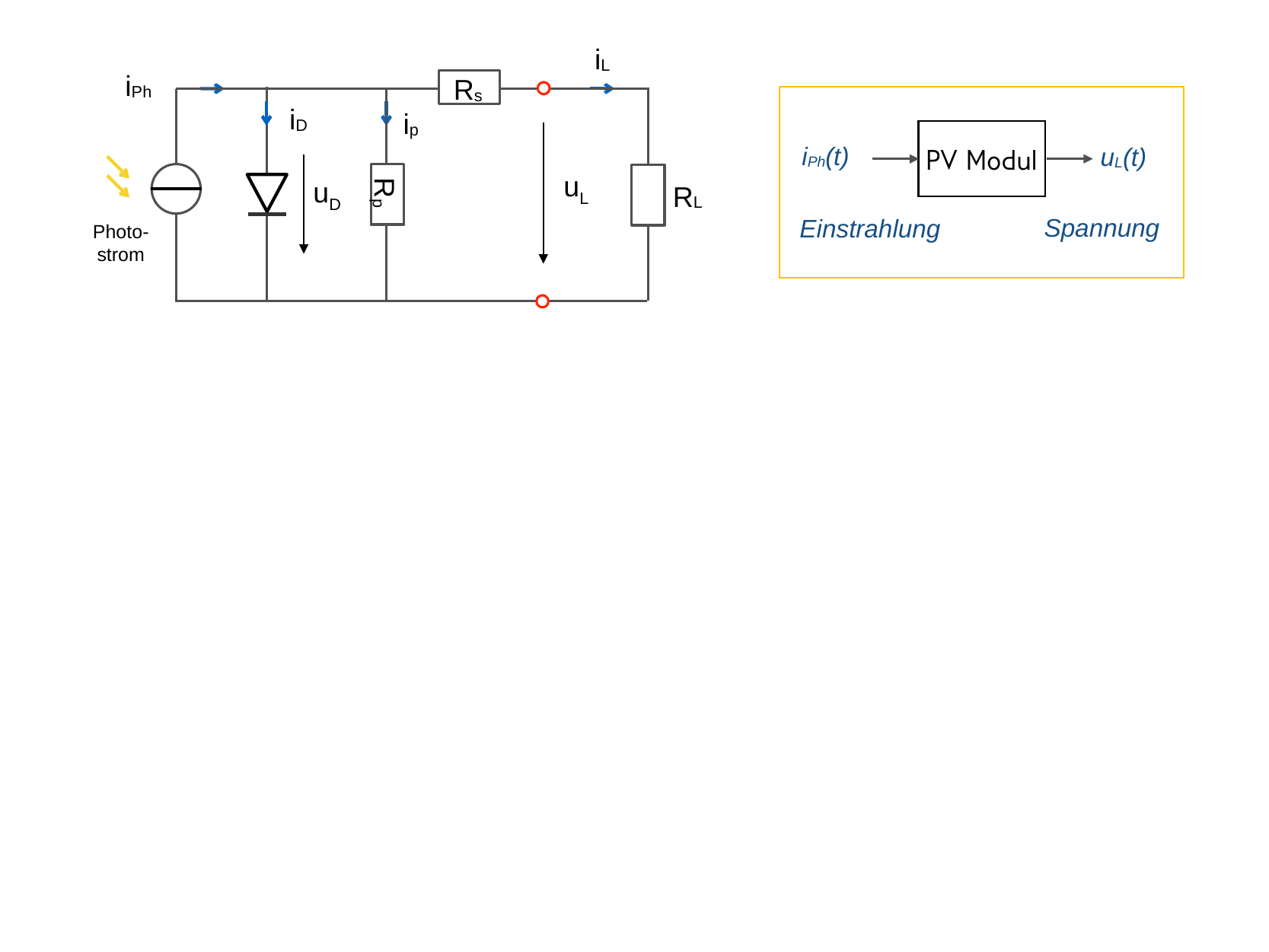

iL
iPh
Rs

iD
ip

PV Modul
iPh(t)
uL(t)

Spannung
Einstrahlung

uL

uD
Rp

RL

Photo-strom